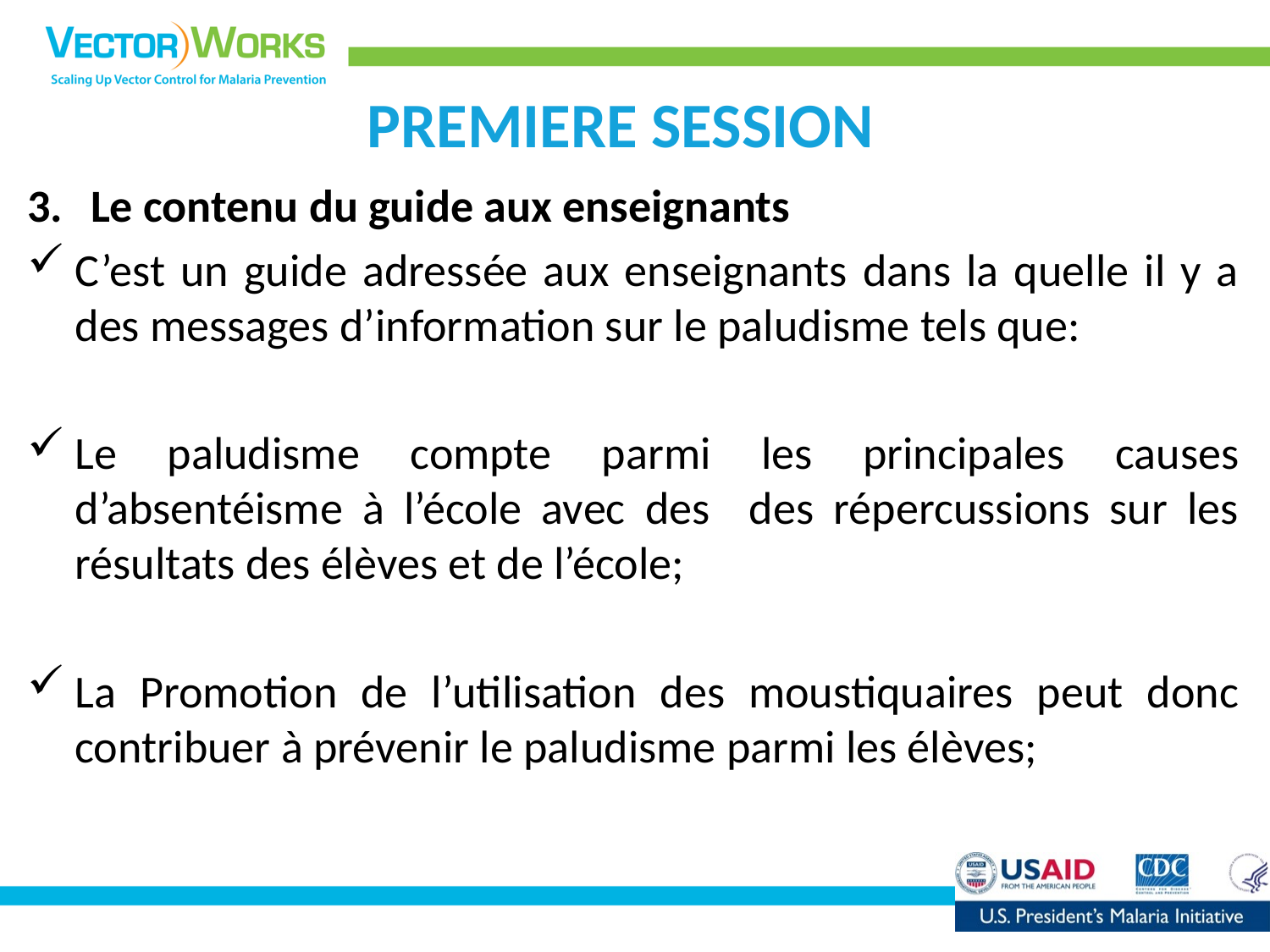

# PREMIERE SESSION
Le contenu du guide aux enseignants
C’est un guide adressée aux enseignants dans la quelle il y a des messages d’information sur le paludisme tels que:

Le paludisme compte parmi les principales causes d’absentéisme à l’école avec des  des répercussions sur les résultats des élèves et de l’école;

La Promotion de l’utilisation des moustiquaires peut donc contribuer à prévenir le paludisme parmi les élèves;